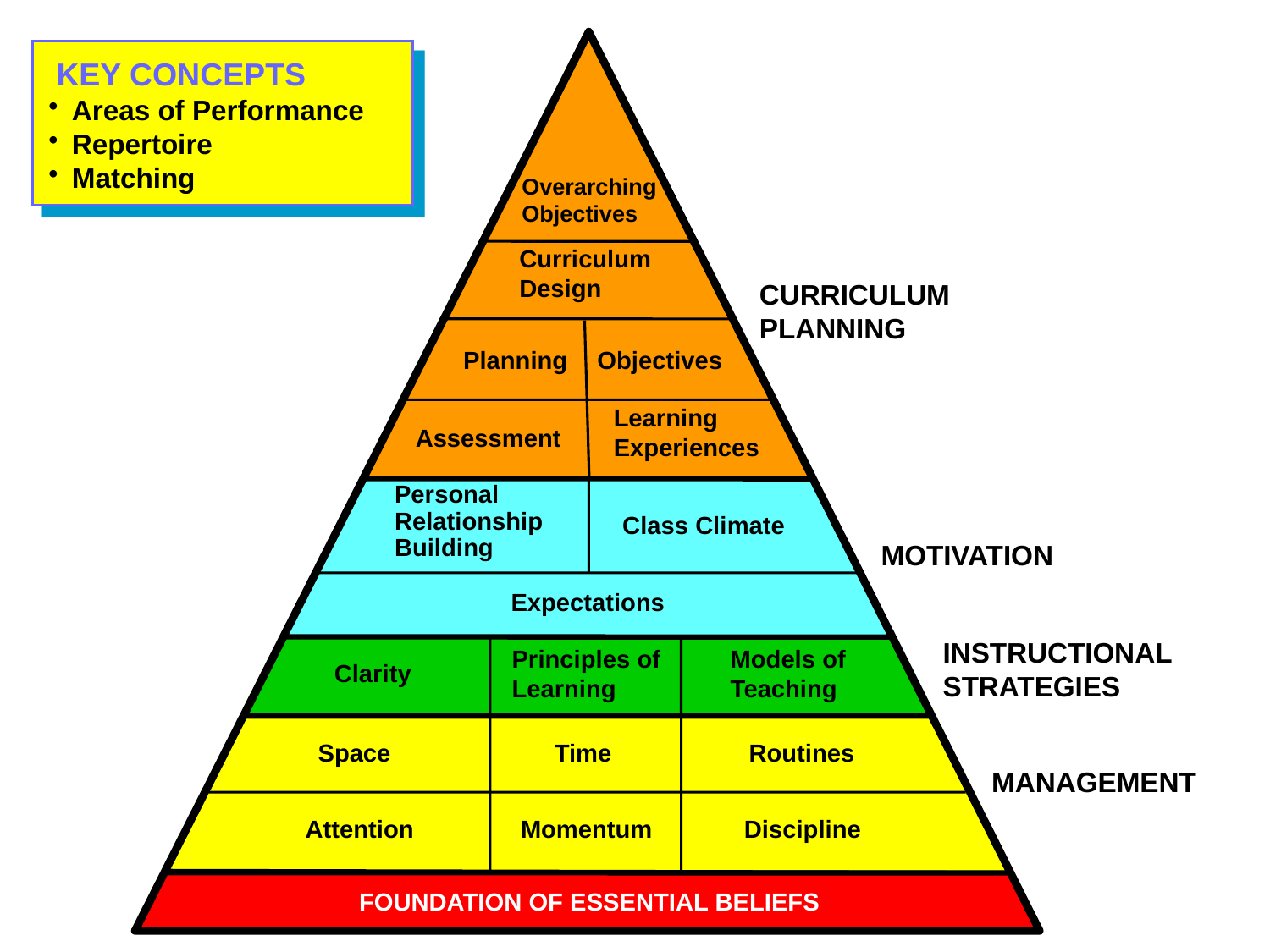

CURRICULUM
PLANNING

 KEY CONCEPTS
 	Areas of Performance
 	Repertoire
 	Matching
Overarching
Objectives
Curriculum
Design
Planning
Learning
Experiences
Assessment
Personal
Relationship
Building

MOTIVATION

Class Climate
Expectations
INSTRUCTIONAL
STRATEGIES

Principles of
Learning
Models of
Teaching
Clarity

MANAGEMENT

Space
Time
Routines
Attention
Momentum
Discipline

FOUNDATION OF ESSENTIAL BELIEFS

Objectives